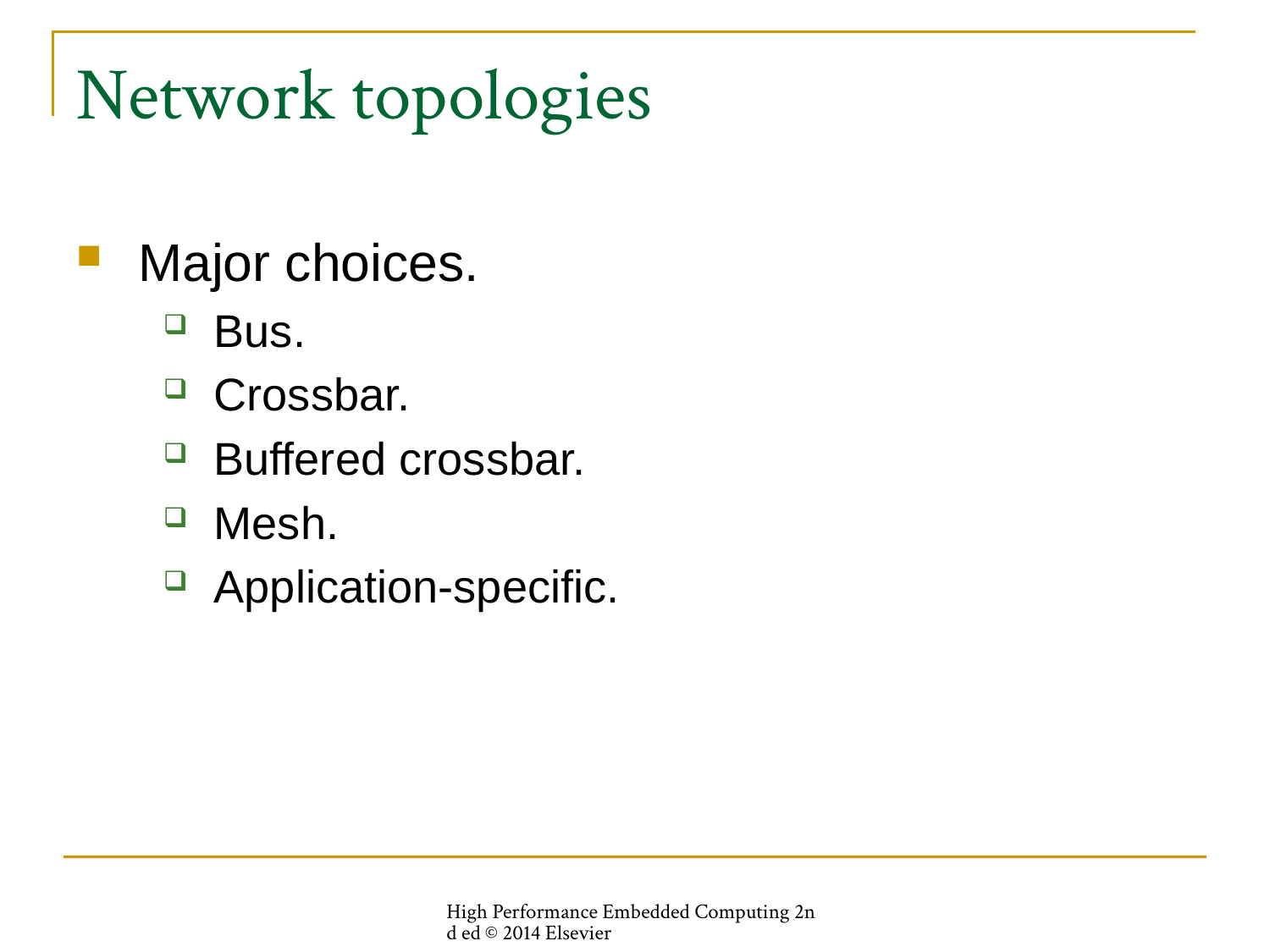

# Network topologies
Major choices.
Bus.
Crossbar.
Buffered crossbar.
Mesh.
Application-specific.
High Performance Embedded Computing 2nd ed © 2014 Elsevier